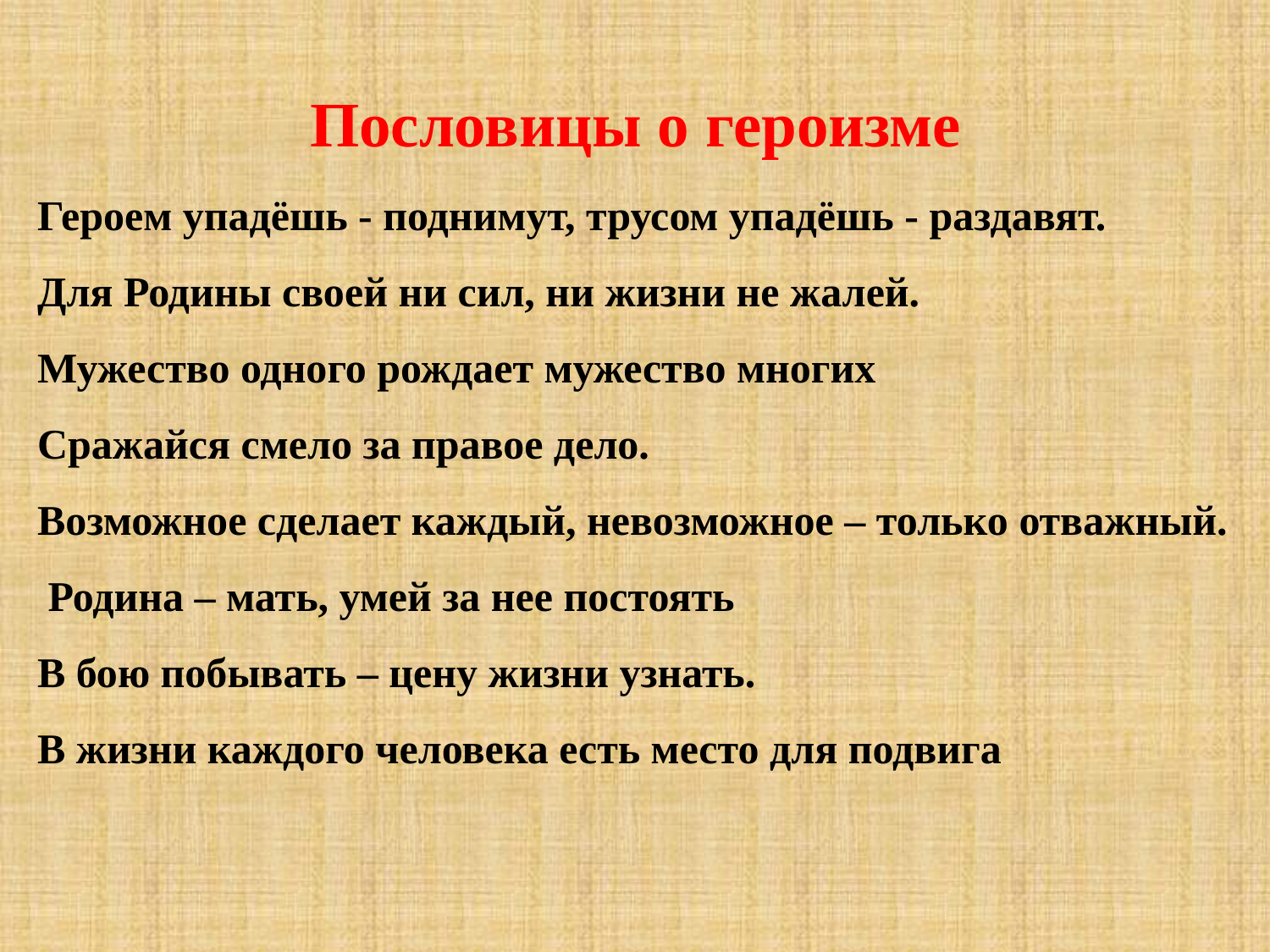

# Пословицы о героизме

Героем упадёшь - поднимут, трусом упадёшь - раздавят.
Для Родины своей ни сил, ни жизни не жалей.
Мужество одного рождает мужество многих
Сражайся смело за правое дело.
Возможное сделает каждый, невозможное – только отважный.
 Родина – мать, умей за нее постоять
В бою побывать – цену жизни узнать.
В жизни каждого человека есть место для подвига